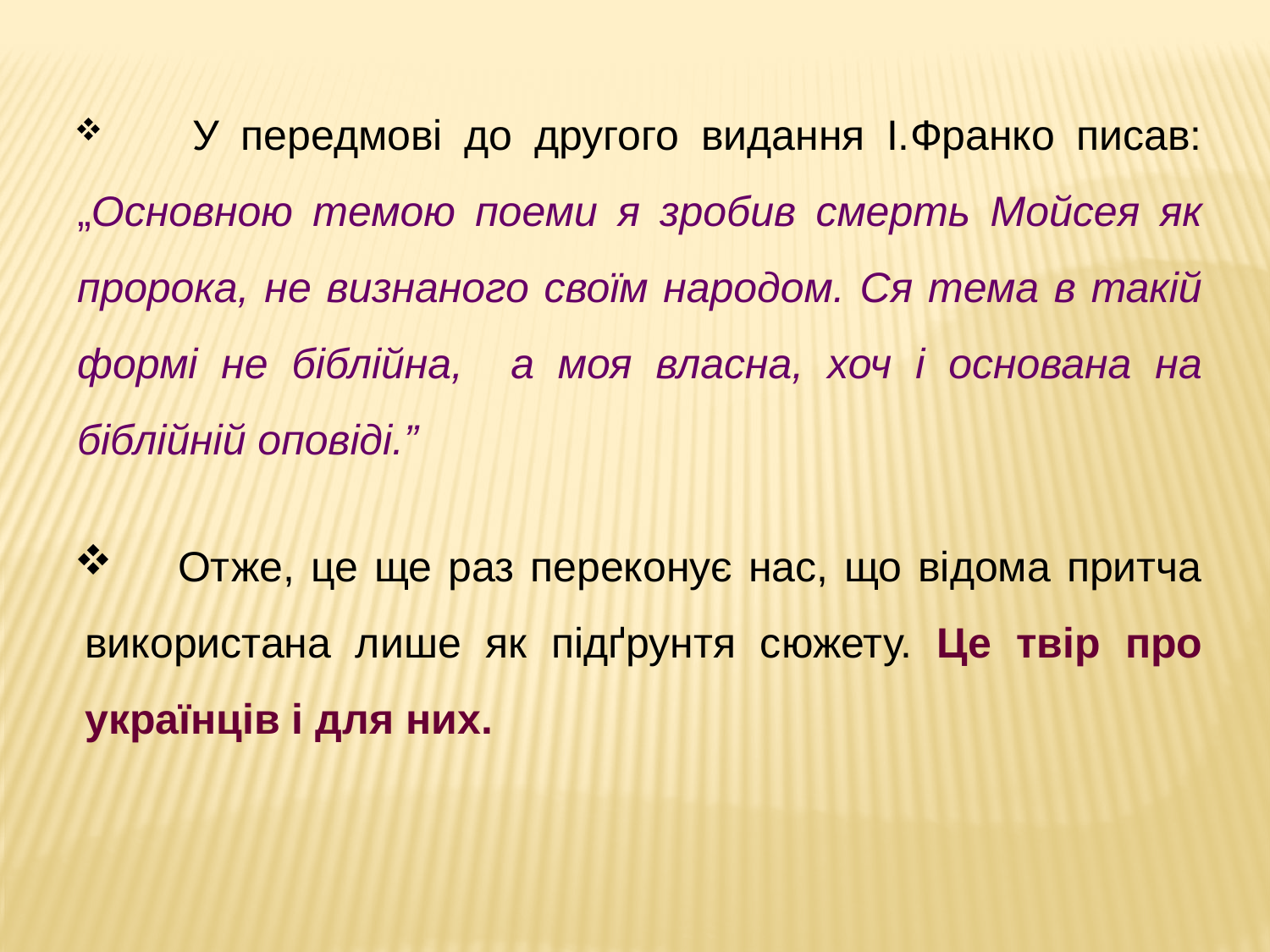

У передмові до другого видання І.Франко писав: „Основною темою поеми я зробив смерть Мойсея як пророка, не визнаного своїм народом. Ся тема в такій формі не біблійна,  а моя власна, хоч і основана на біблійній оповіді.”

    Отже, це ще раз переконує нас, що відома притча використана лише як підґрунтя сюжету. Це твір про українців і для них.